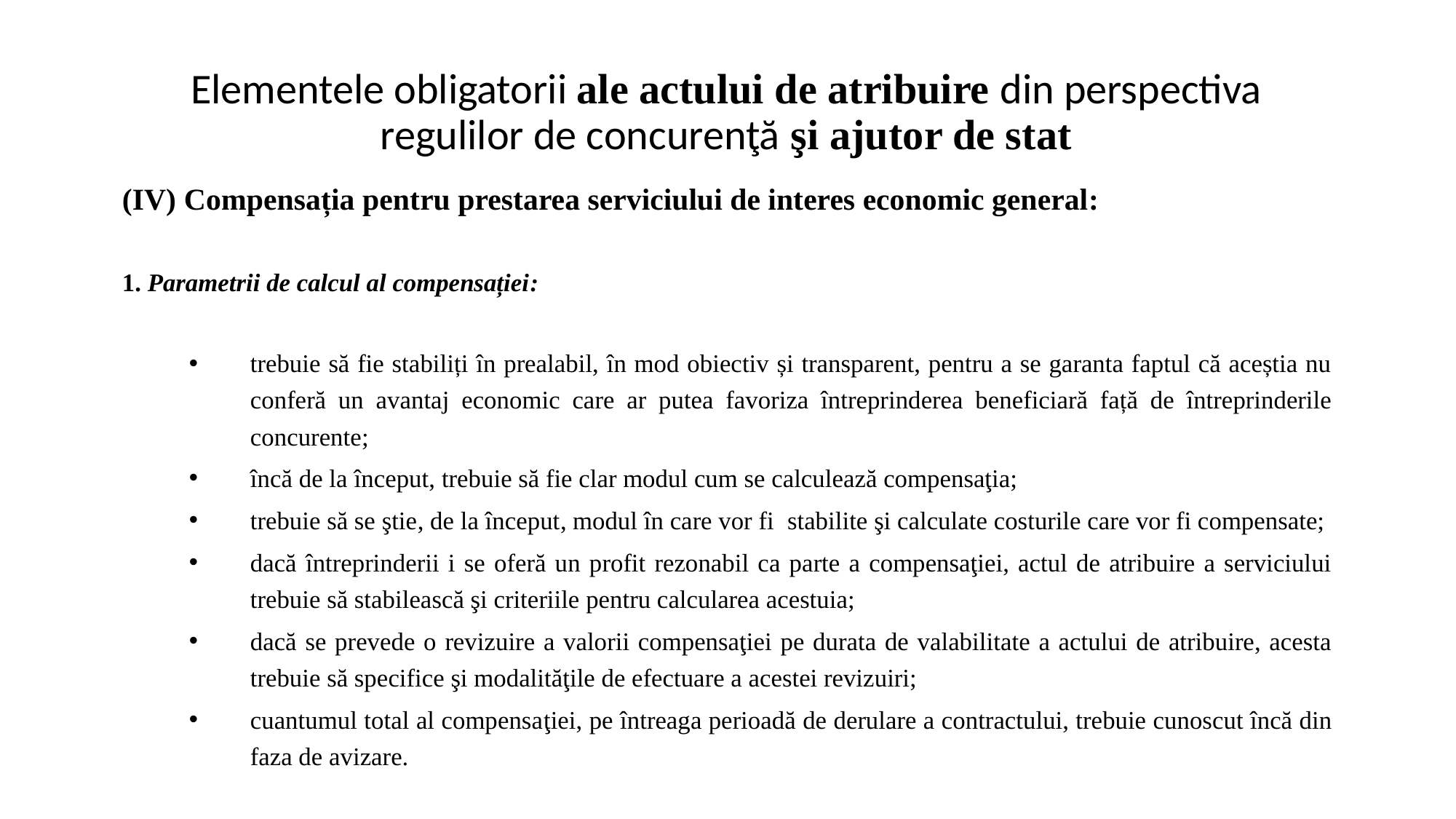

Elementele obligatorii ale actului de atribuire din perspectiva regulilor de concurenţă şi ajutor de stat
# (IV) Compensația pentru prestarea serviciului de interes economic general:

1. Parametrii de calcul al compensației:

trebuie să fie stabiliți în prealabil, în mod obiectiv și transparent, pentru a se garanta faptul că aceștia nu conferă un avantaj economic care ar putea favoriza întreprinderea beneficiară față de întreprinderile concurente;
încă de la început, trebuie să fie clar modul cum se calculează compensaţia;
trebuie să se ştie, de la început, modul în care vor fi  stabilite şi calculate costurile care vor fi compensate;
dacă întreprinderii i se oferă un profit rezonabil ca parte a compensaţiei, actul de atribuire a serviciului trebuie să stabilească şi criteriile pentru calcularea acestuia;
dacă se prevede o revizuire a valorii compensaţiei pe durata de valabilitate a actului de atribuire, acesta trebuie să specifice şi modalităţile de efectuare a acestei revizuiri;
cuantumul total al compensaţiei, pe întreaga perioadă de derulare a contractului, trebuie cunoscut încă din faza de avizare.